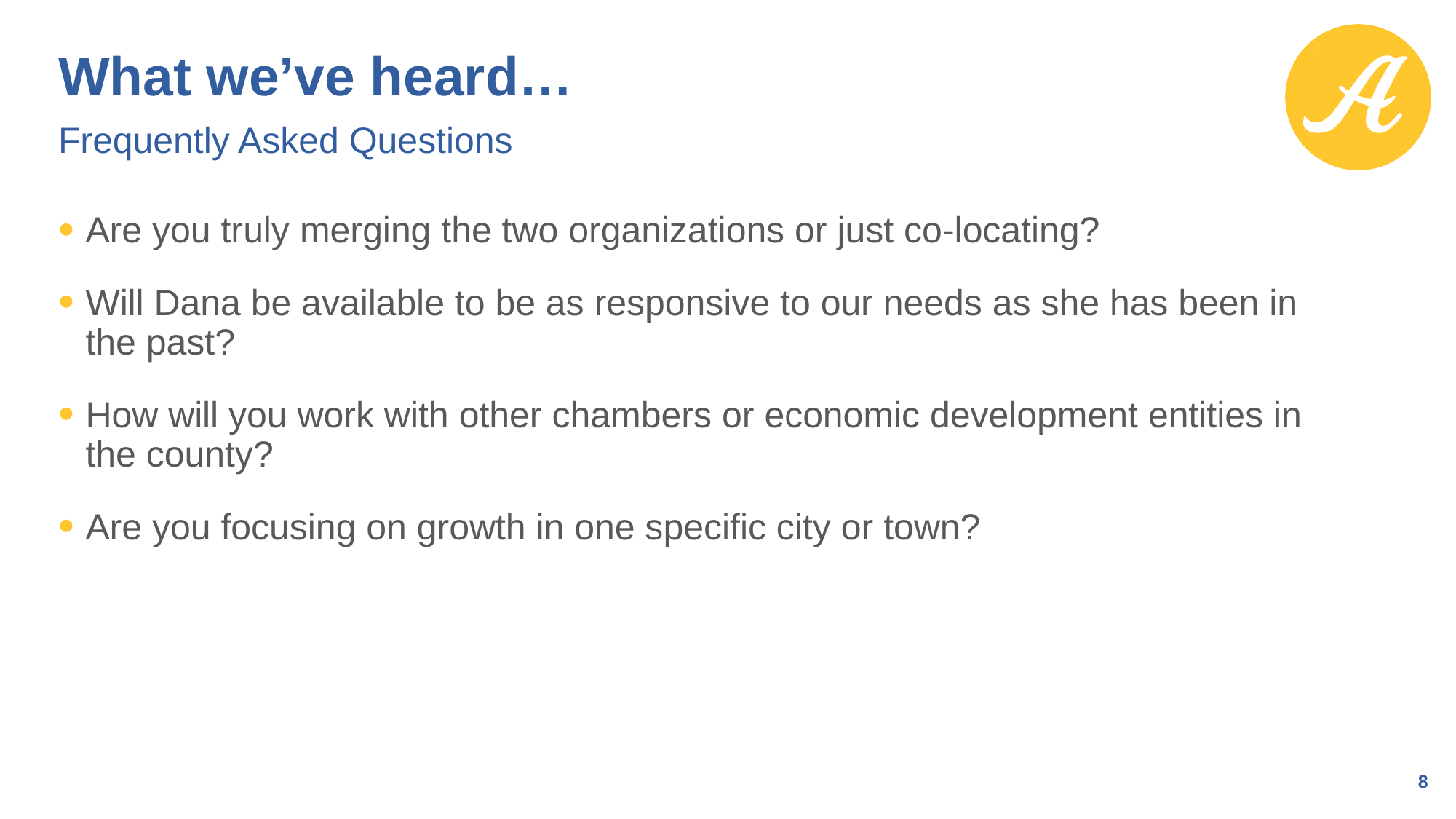

# What we’ve heard…
Frequently Asked Questions
Are you truly merging the two organizations or just co-locating?
Will Dana be available to be as responsive to our needs as she has been in the past?
How will you work with other chambers or economic development entities in the county?
Are you focusing on growth in one specific city or town?
8